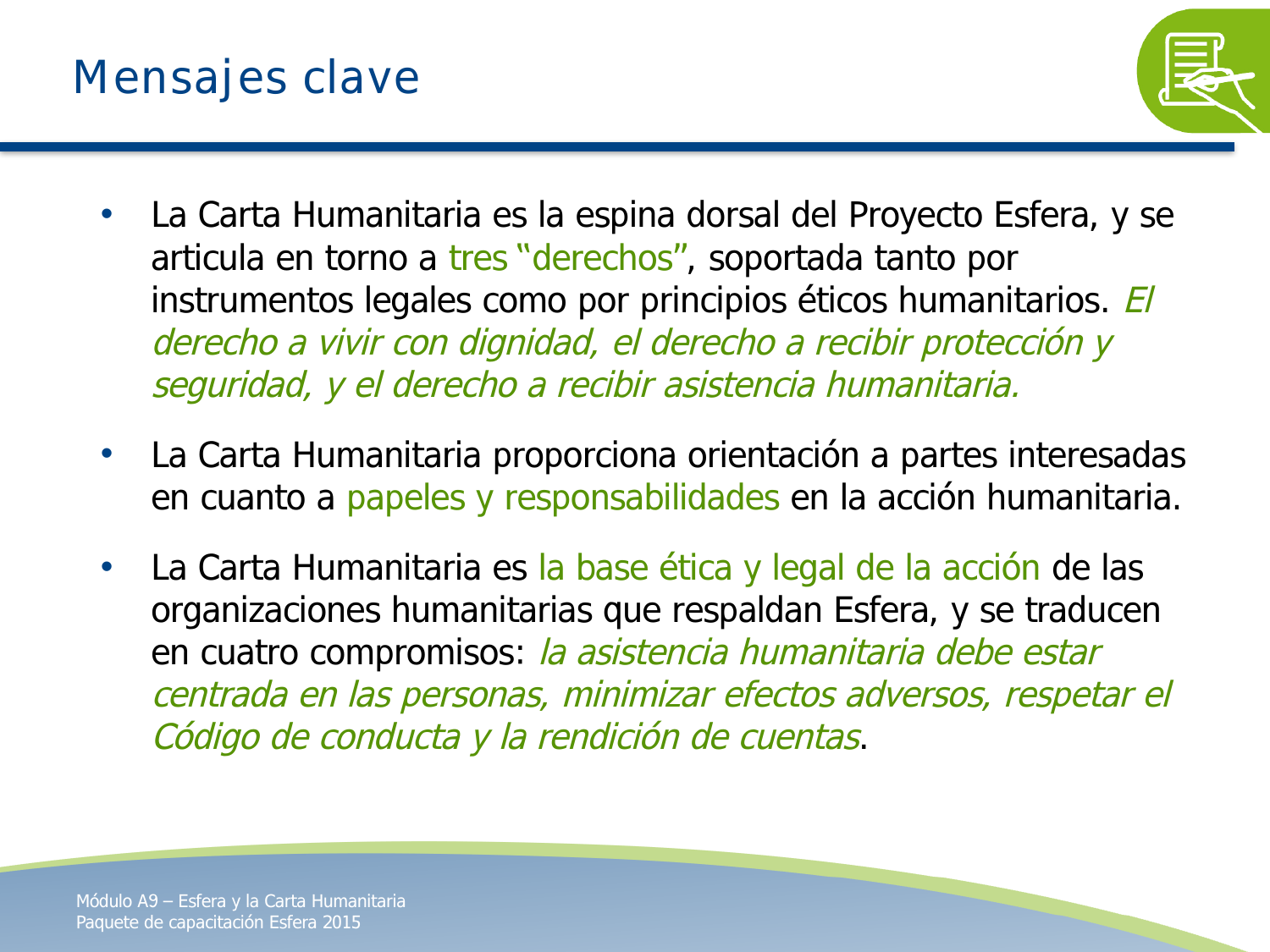

# Mensajes clave
La Carta Humanitaria es la espina dorsal del Proyecto Esfera, y se articula en torno a tres “derechos”, soportada tanto por instrumentos legales como por principios éticos humanitarios. El derecho a vivir con dignidad, el derecho a recibir protección y seguridad, y el derecho a recibir asistencia humanitaria.
La Carta Humanitaria proporciona orientación a partes interesadas en cuanto a papeles y responsabilidades en la acción humanitaria.
La Carta Humanitaria es la base ética y legal de la acción de las organizaciones humanitarias que respaldan Esfera, y se traducen en cuatro compromisos: la asistencia humanitaria debe estar centrada en las personas, minimizar efectos adversos, respetar el Código de conducta y la rendición de cuentas.
Módulo A9 – Esfera y la Carta Humanitaria
Paquete de capacitación Esfera 2015